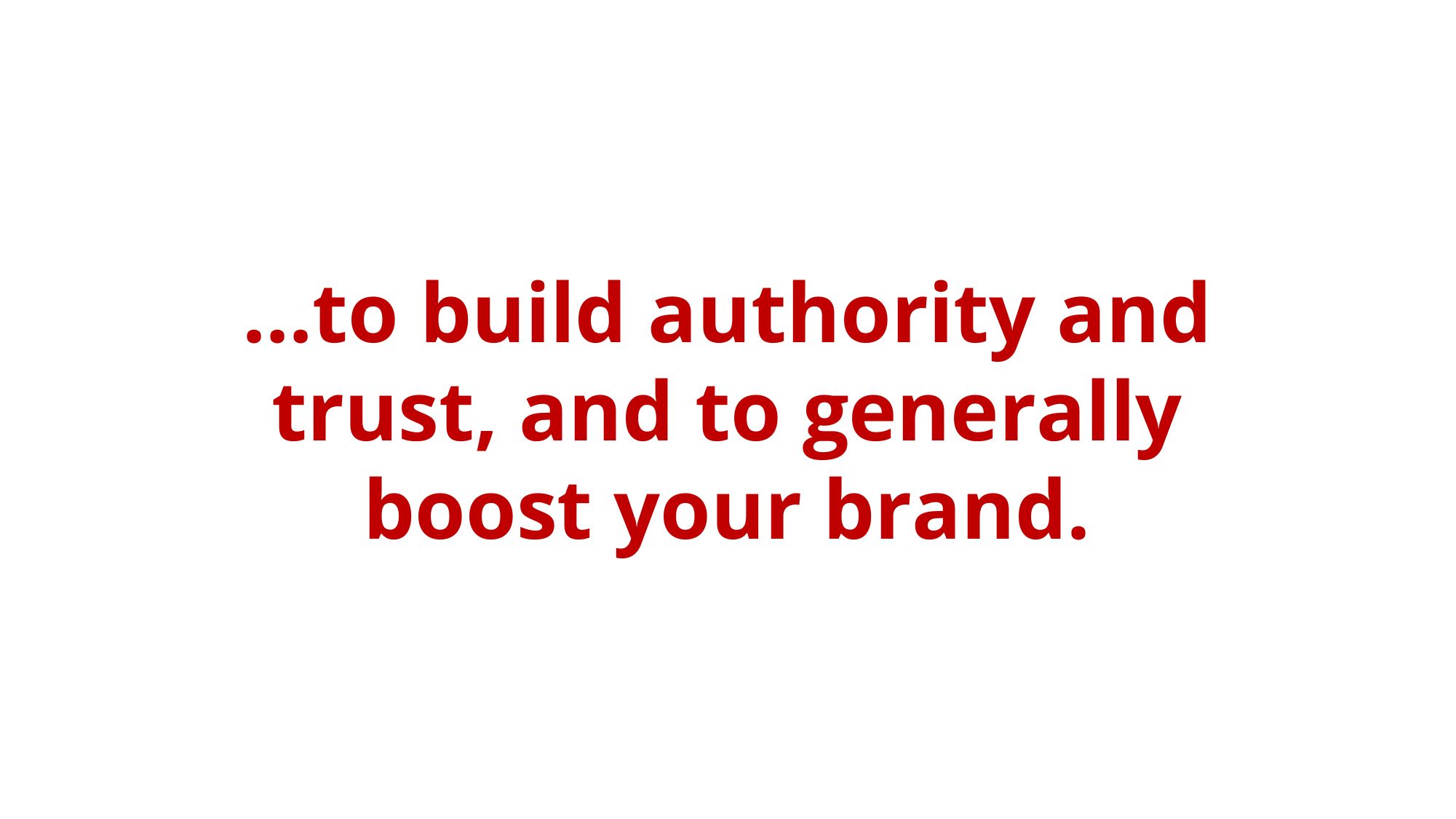

…to build authority and trust, and to generally boost your brand.